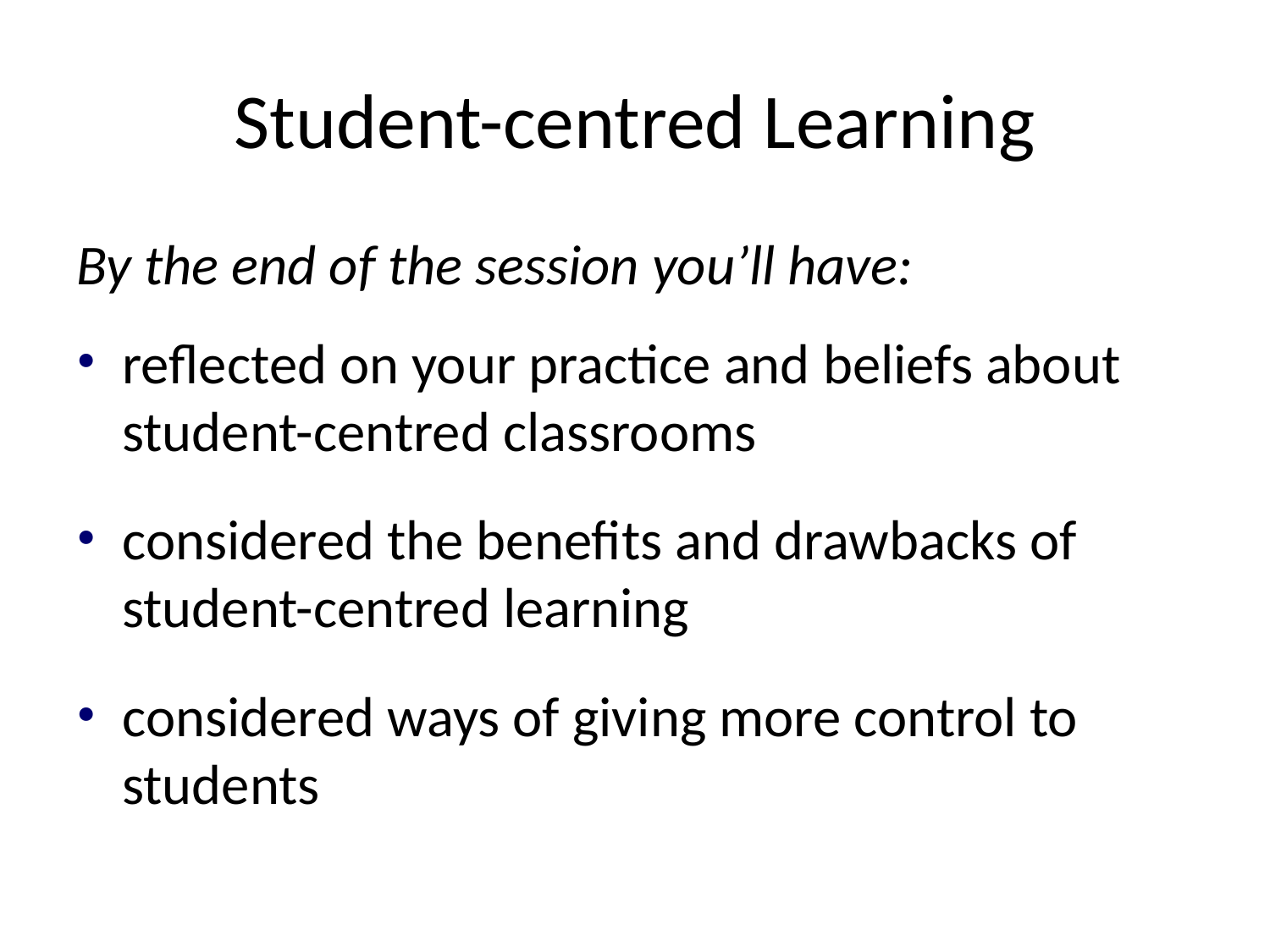

# Student-centred Learning
By the end of the session you’ll have:
reflected on your practice and beliefs about student-centred classrooms
considered the benefits and drawbacks of student-centred learning
considered ways of giving more control to students